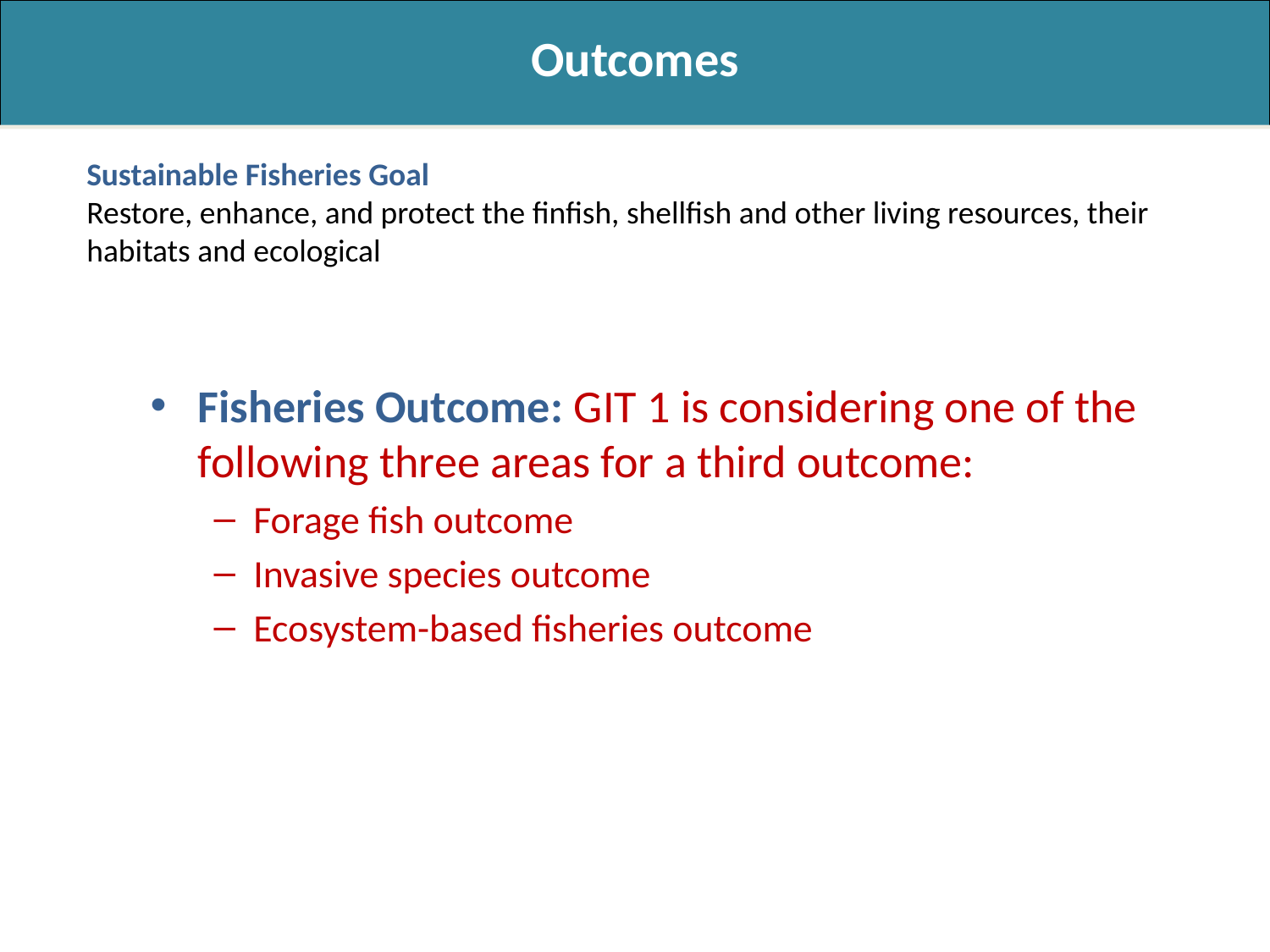

Outcomes
Sustainable Fisheries Goal
Restore, enhance, and protect the finfish, shellfish and other living resources, their habitats and ecological
Fisheries Outcome: GIT 1 is considering one of the following three areas for a third outcome:
Forage fish outcome
Invasive species outcome
Ecosystem-based fisheries outcome